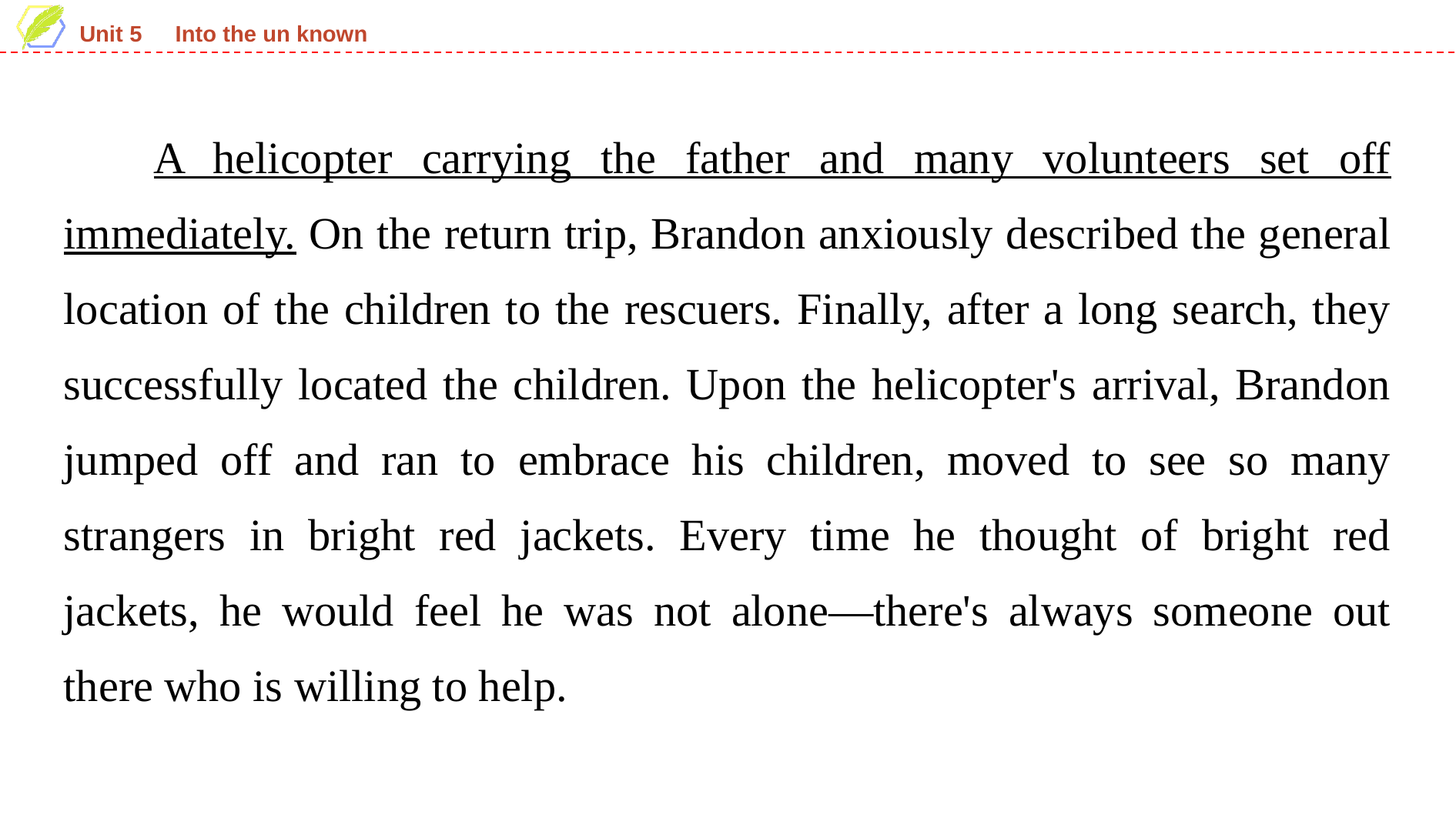

A helicopter carrying the father and many volunteers set off immediately. On the return trip, Brandon anxiously described the general location of the children to the rescuers. Finally, after a long search, they successfully located the children. Upon the helicopter's arrival, Brandon jumped off and ran to embrace his children, moved to see so many strangers in bright red jackets. Every time he thought of bright red jackets, he would feel he was not alone—there's always someone out there who is willing to help.